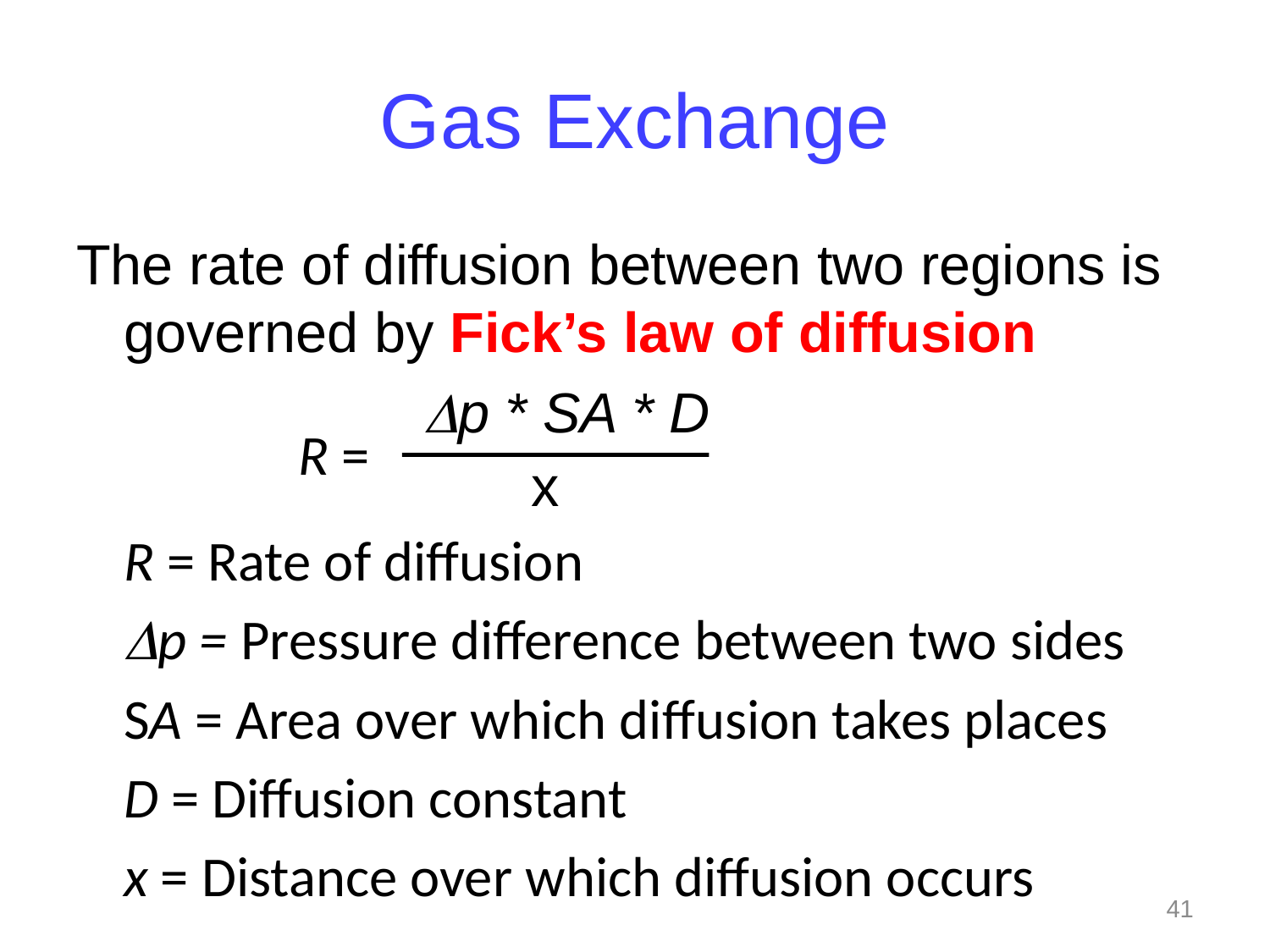

# Gas Exchange
The rate of diffusion between two regions is governed by Fick’s law of diffusion
Δp * SA * D
R =
x

	R = Rate of diffusion
	Δp = Pressure difference between two sides
	SA = Area over which diffusion takes places
	D = Diffusion constant
	x = Distance over which diffusion occurs
41